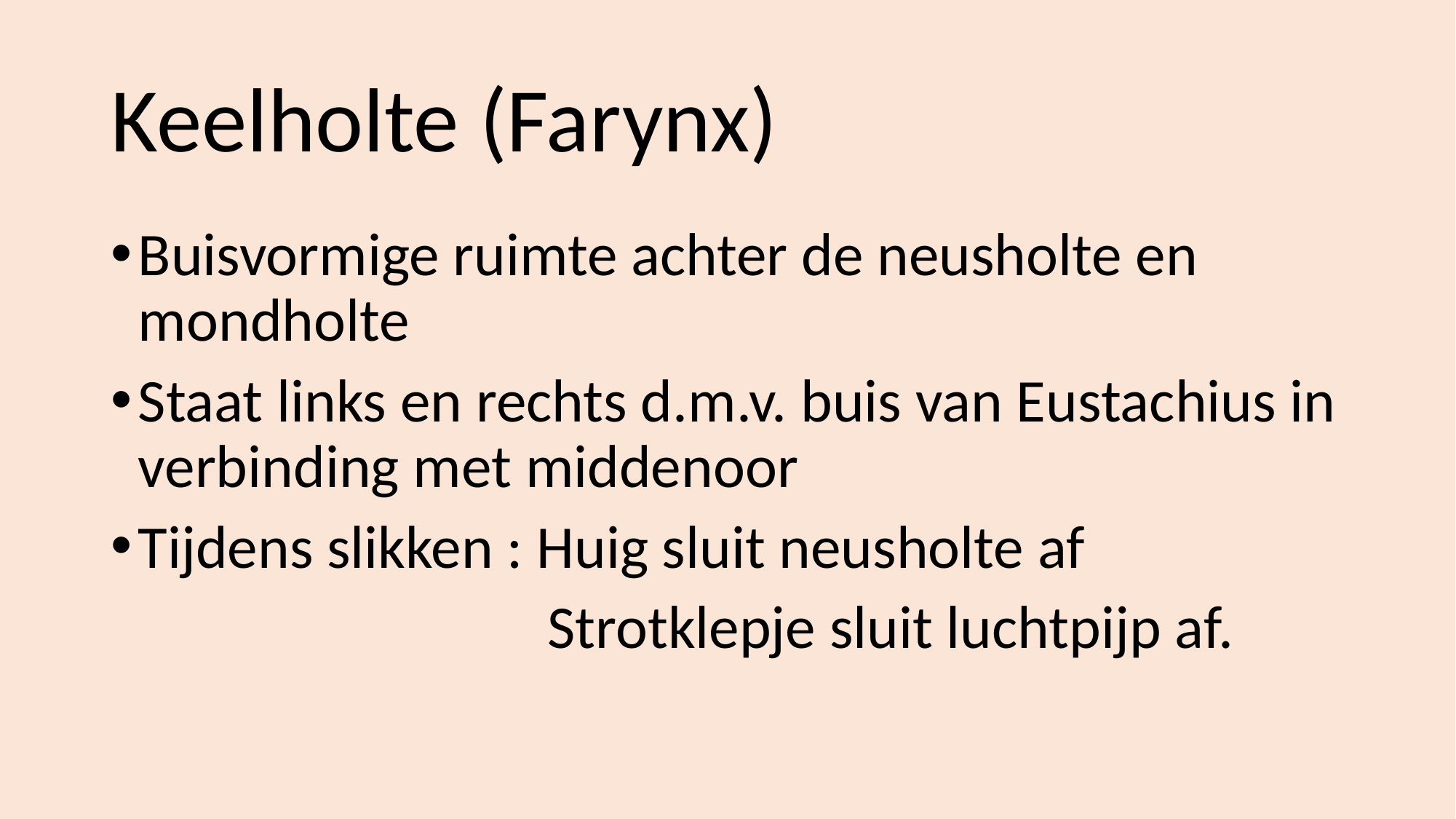

# Keelholte (Farynx)
Buisvormige ruimte achter de neusholte en mondholte
Staat links en rechts d.m.v. buis van Eustachius in verbinding met middenoor
Tijdens slikken : Huig sluit neusholte af
                                Strotklepje sluit luchtpijp af.